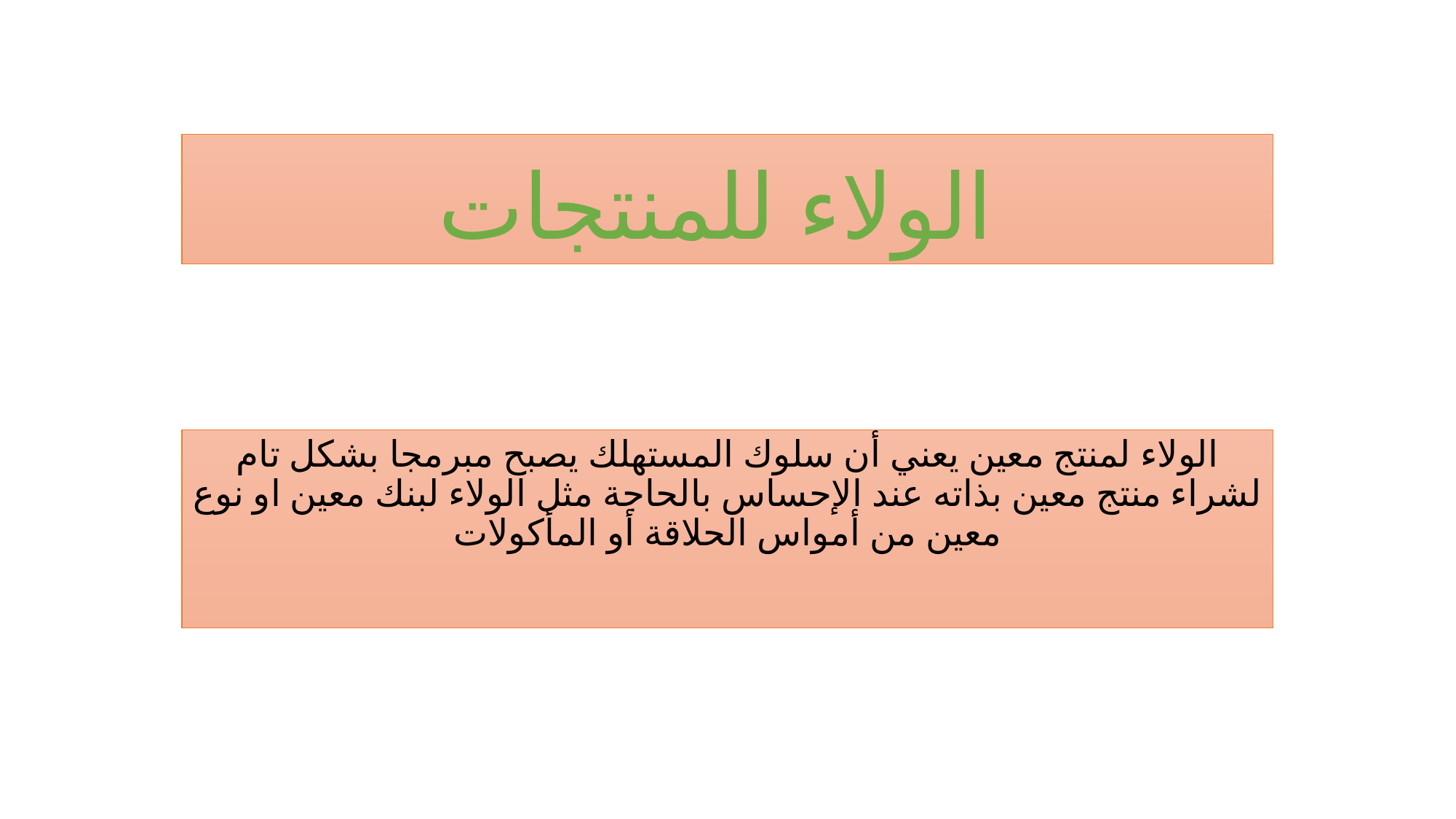

# الولاء للمنتجات
الولاء لمنتج معين يعني أن سلوك المستهلك يصبح مبرمجا بشكل تام لشراء منتج معين بذاته عند الإحساس بالحاجة مثل الولاء لبنك معين او نوع معين من أمواس الحلاقة أو المأكولات